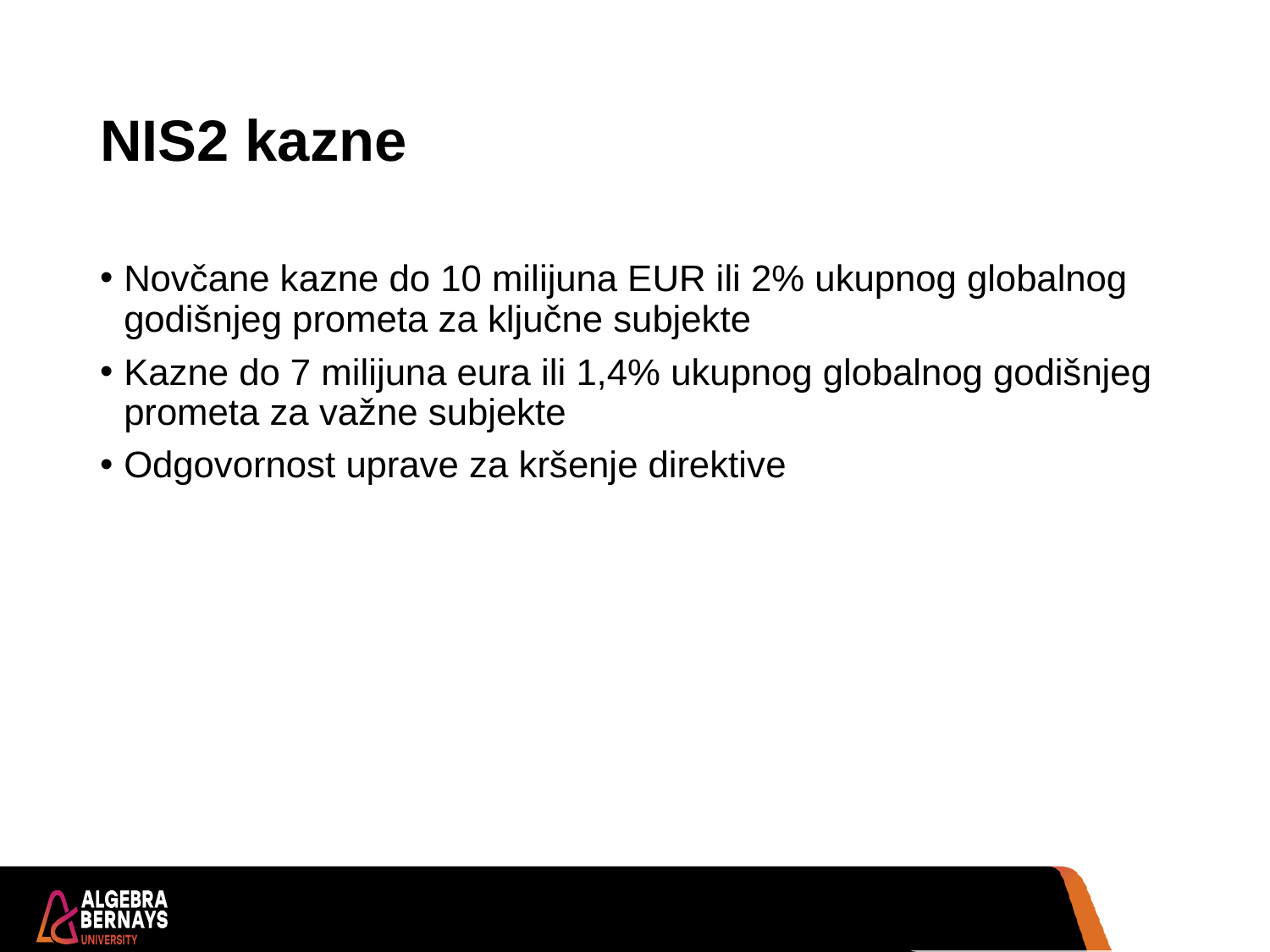

# NIS2 kazne
Novčane kazne do 10 milijuna EUR ili 2% ukupnog globalnog godišnjeg prometa za ključne subjekte
Kazne do 7 milijuna eura ili 1,4% ukupnog globalnog godišnjeg prometa za važne subjekte
Odgovornost uprave za kršenje direktive